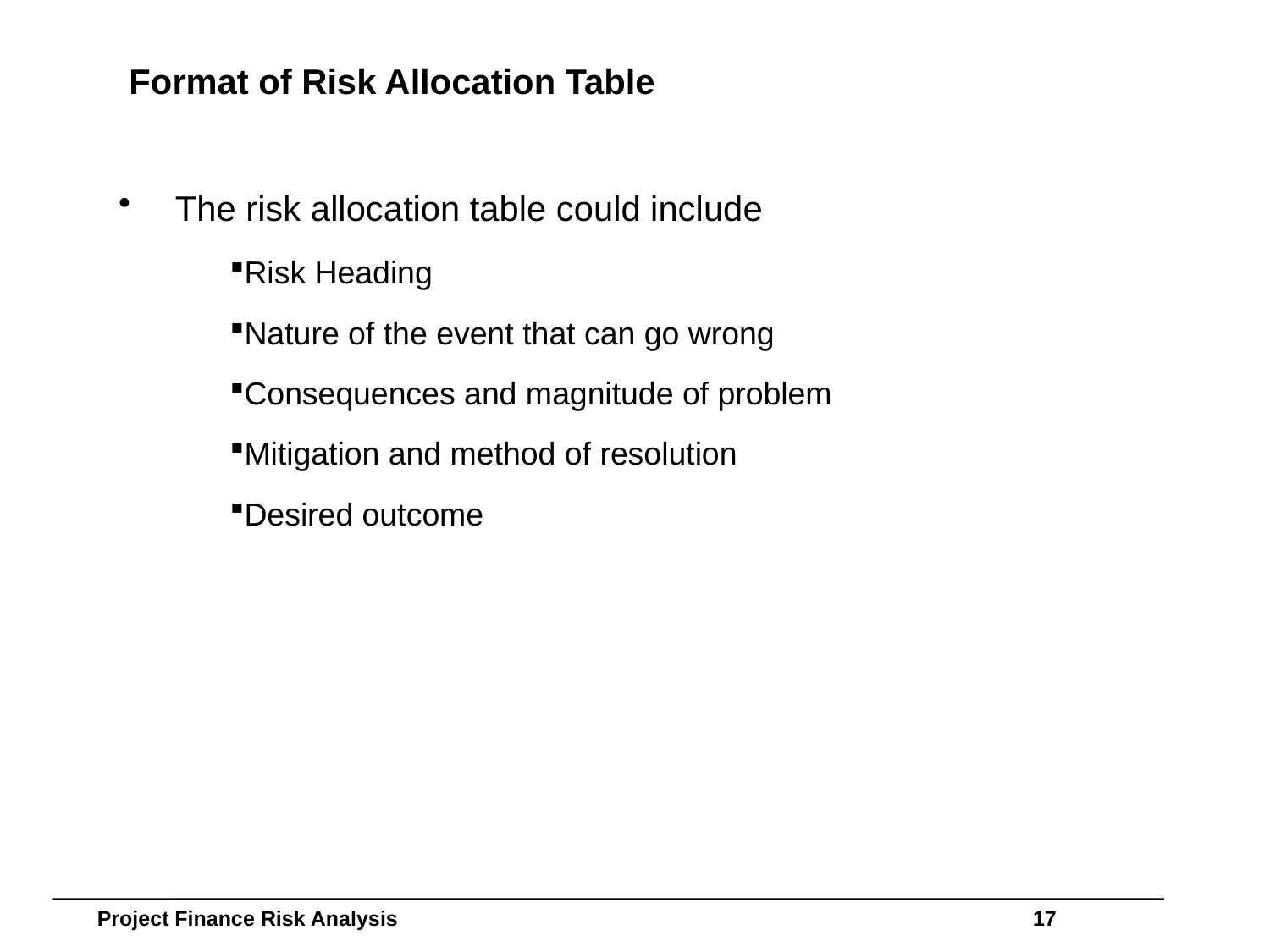

# Format of Risk Allocation Table
The risk allocation table could include
Risk Heading
Nature of the event that can go wrong
Consequences and magnitude of problem
Mitigation and method of resolution
Desired outcome